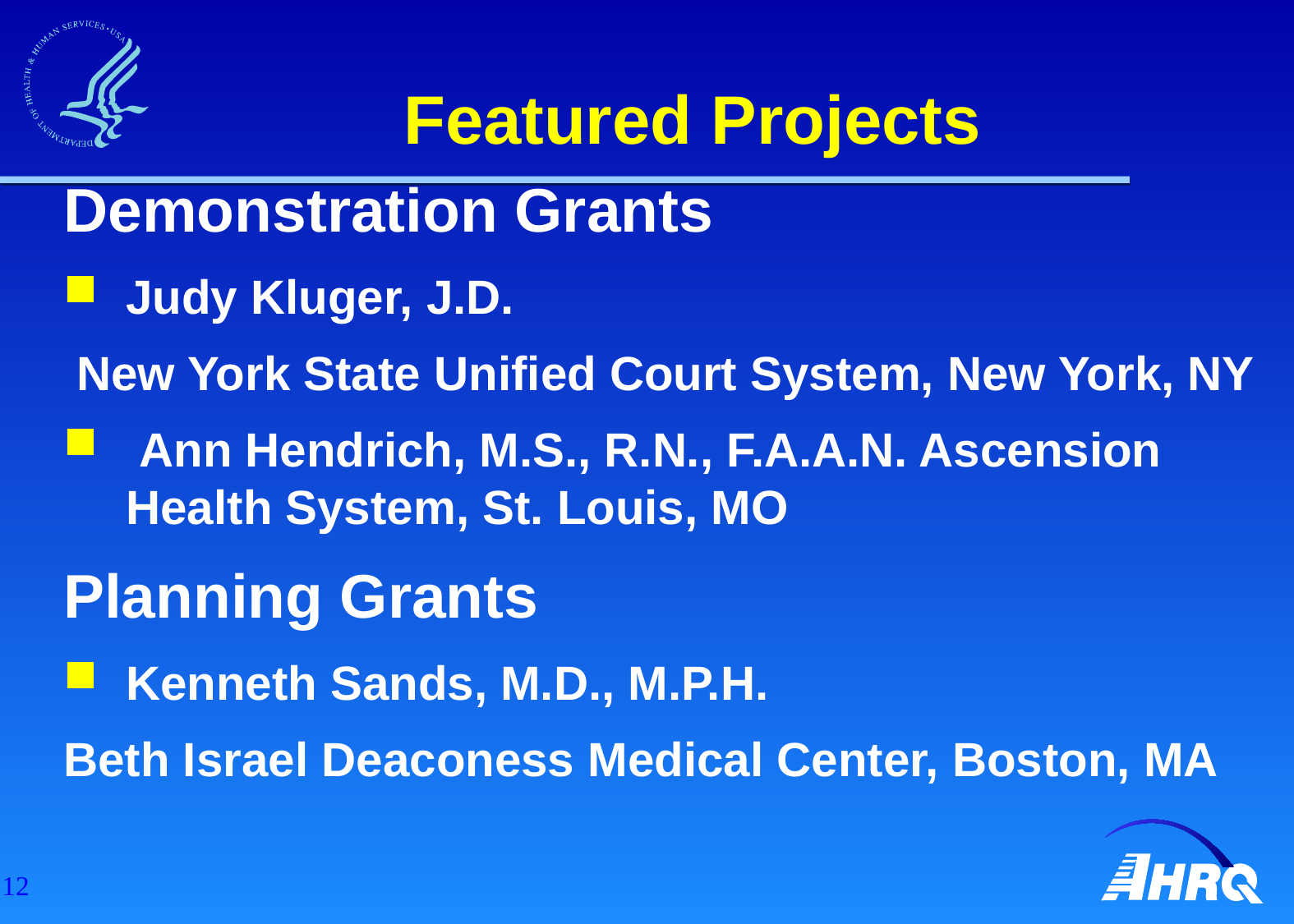

# Featured Projects
Demonstration Grants
Judy Kluger, J.D.
 New York State Unified Court System, New York, NY
 Ann Hendrich, M.S., R.N., F.A.A.N. Ascension Health System, St. Louis, MO
Planning Grants
Kenneth Sands, M.D., M.P.H.
Beth Israel Deaconess Medical Center, Boston, MA